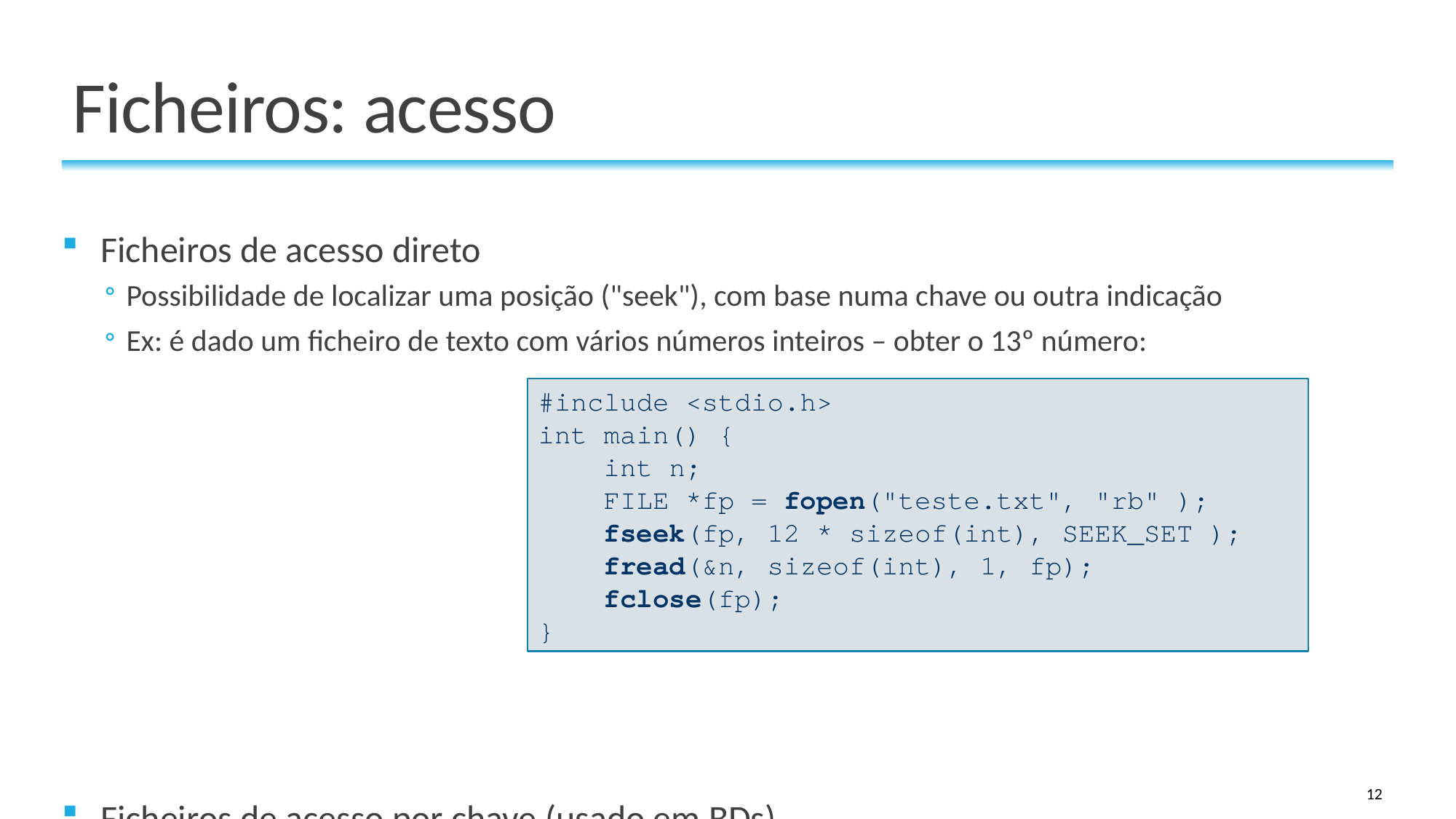

# Ficheiros: acesso
Ficheiros de acesso direto
Possibilidade de localizar uma posição ("seek"), com base numa chave ou outra indicação
Ex: é dado um ficheiro de texto com vários números inteiros – obter o 13º número:

Ficheiros de acesso por chave (usado em BDs)
#include <stdio.h>
int main() {
    int n;
    FILE *fp = fopen("teste.txt", "rb" );
    fseek(fp, 12 * sizeof(int), SEEK_SET );
    fread(&n, sizeof(int), 1, fp);
    fclose(fp);
}
12